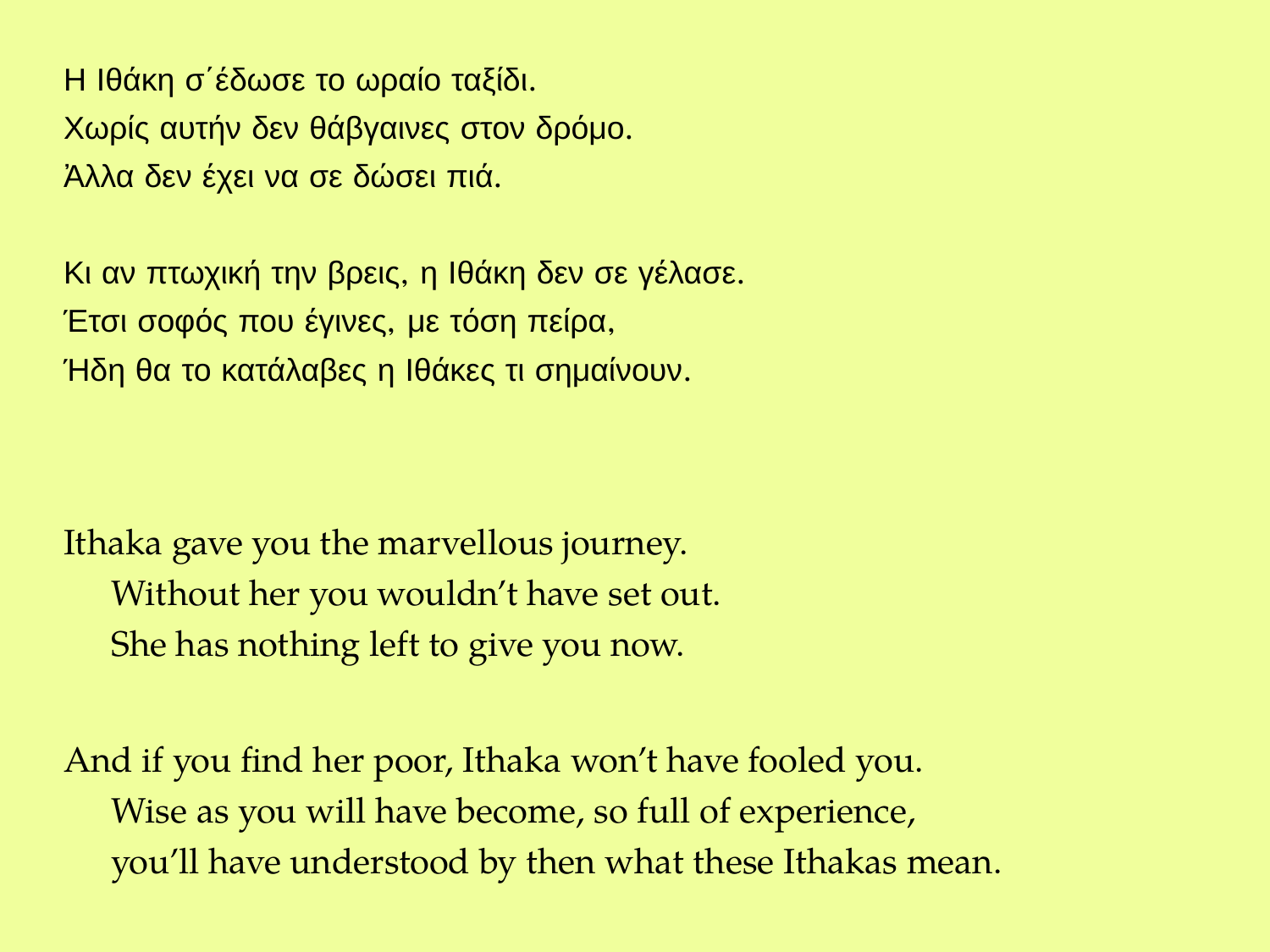

Η Ιθάκη σ΄έδωσε το ωραίο ταξίδι.
Χωρίς αυτήν δεν θάβγαινες στον δρόμο.
Ἀλλα δεν έχει να σε δώσει πιά.

Κι αν πτωχική την βρεις, η Ιθάκη δεν σε γέλασε.
Έτσι σοφός που έγινες, με τόση πείρα,
Ήδη θα το κατάλαβες η Ιθάκες τι σημαίνουν.

Ithaka gave you the marvellous journey.
Without her you wouldn’t have set out.
She has nothing left to give you now.
And if you find her poor, Ithaka won’t have fooled you.
Wise as you will have become, so full of experience,
you’ll have understood by then what these Ithakas mean.

#